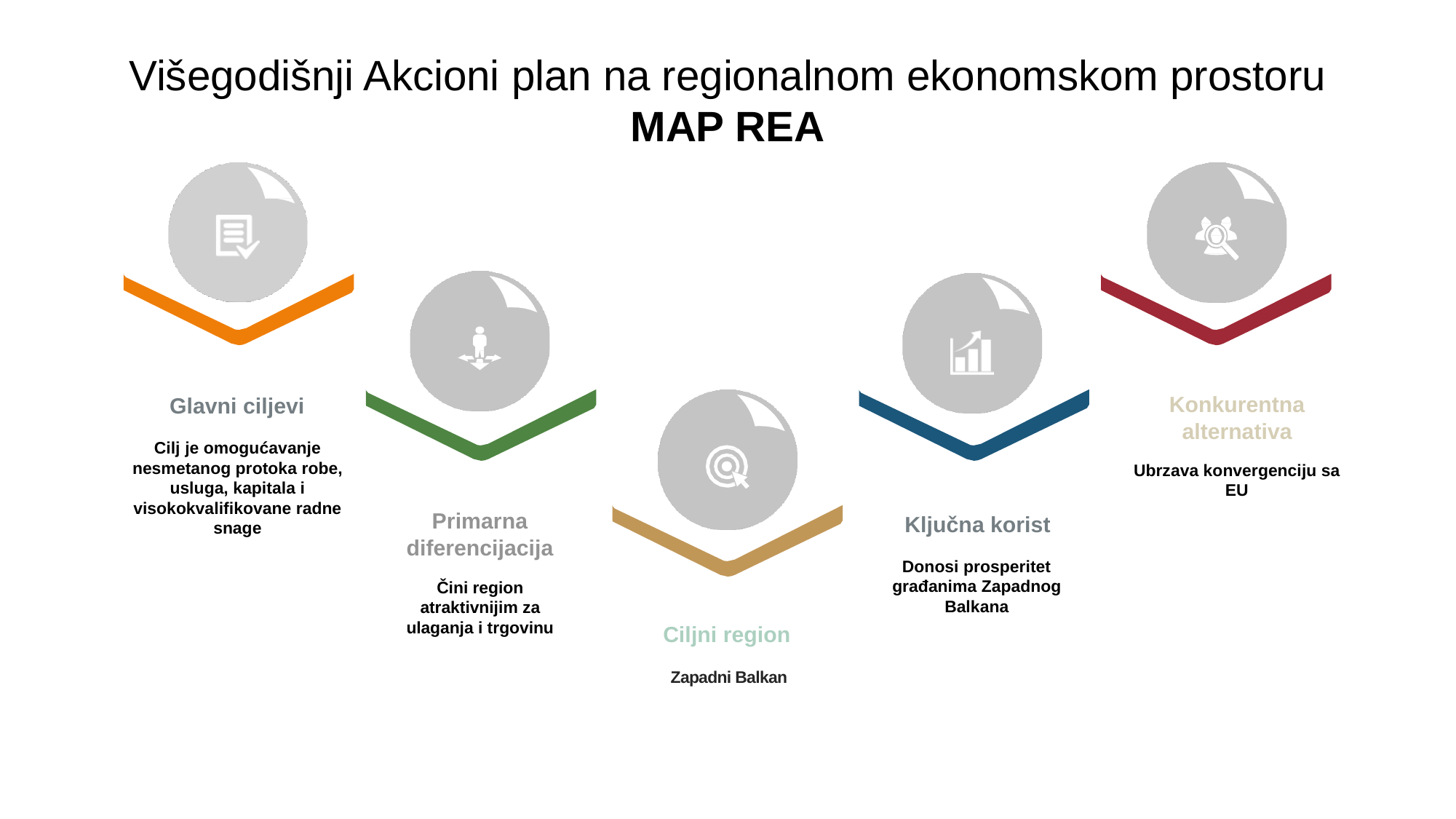

# Višegodišnji Akcioni plan na regionalnom ekonomskom prostoru MAP REA

Konkurentna alternativa
Ubrzava konvergenciju sa EU

Glavni ciljevi
Cilj je omogućavanje nesmetanog protoka robe, usluga, kapitala i visokokvalifikovane radne snage

Primarna
diferencijacija
Čini region atraktivnijim za ulaganja i trgovinu
Ključna korist
Donosi prosperitet građanima Zapadnog Balkana
Ciljni region
Zapadni Balkan